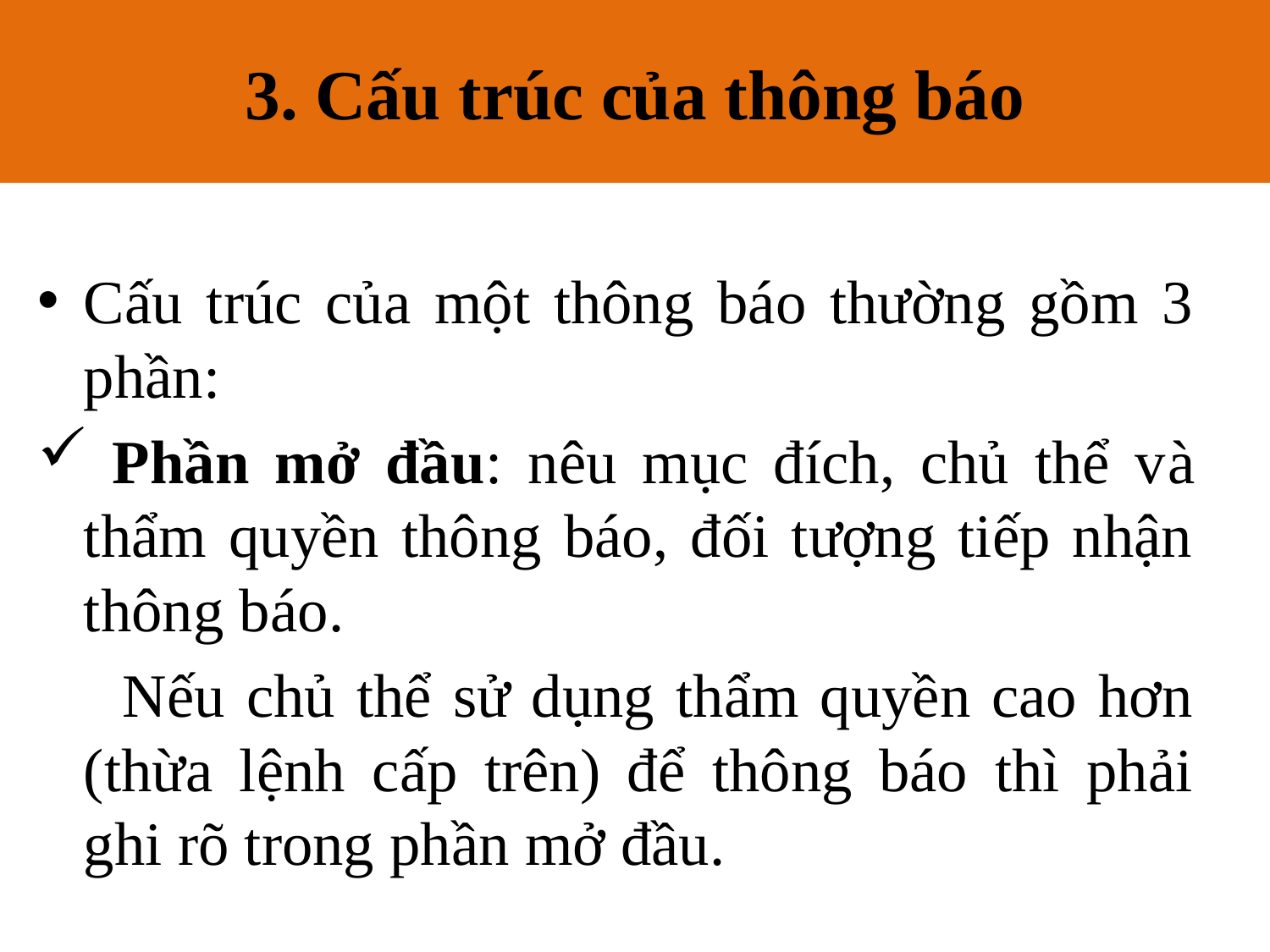

3. Cấu trúc của thông báo
# 3. Cấu trúc của thông báo
Cấu trúc của một thông báo thường gồm 3 phần:
 Phần mở đầu: nêu mục đích, chủ thể và thẩm quyền thông báo, đối tượng tiếp nhận thông báo.
    Nếu chủ thể sử dụng thẩm quyền cao hơn (thừa lệnh cấp trên) để thông báo thì phải ghi rõ trong phần mở đầu.